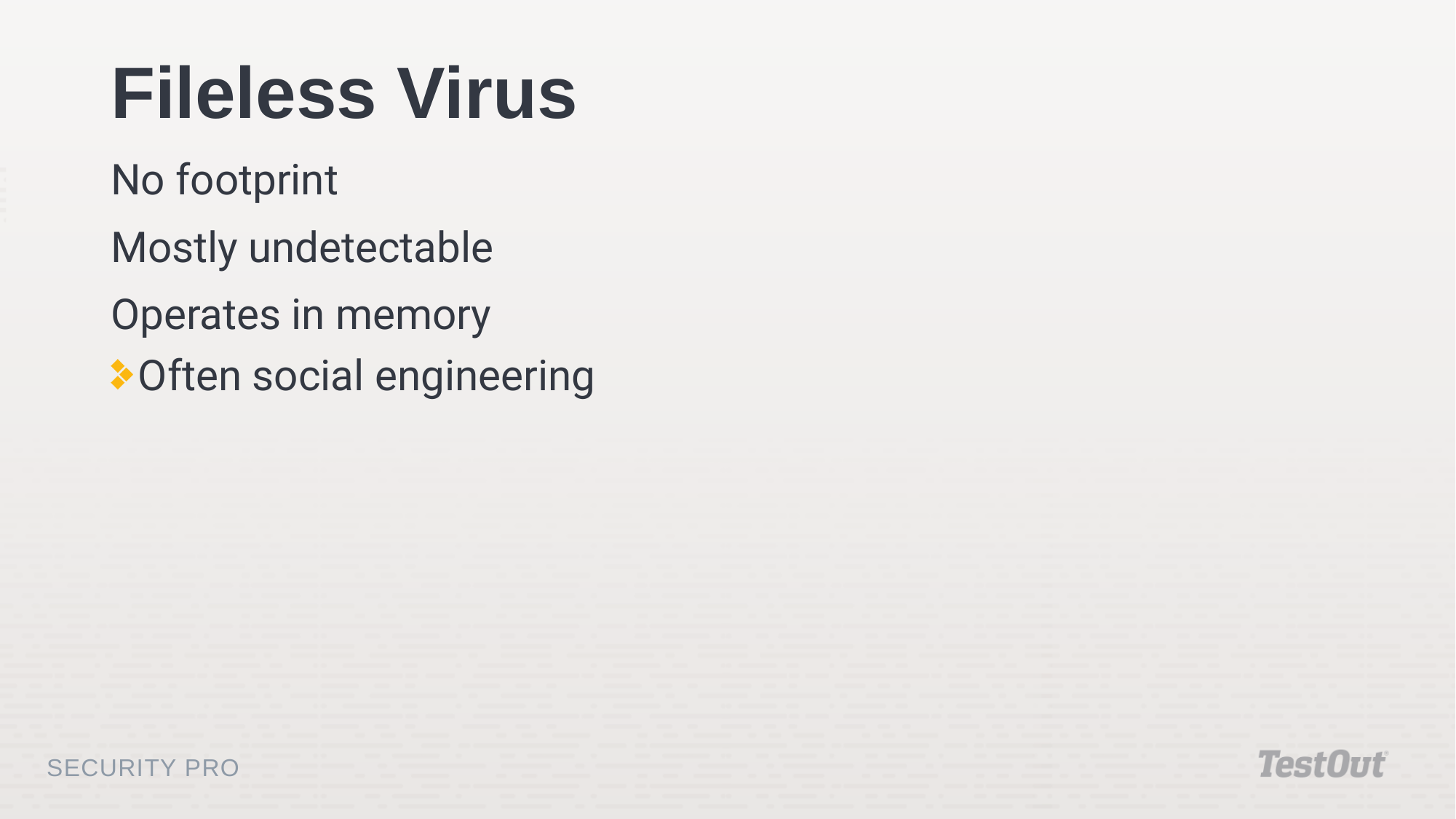

# Fileless Virus
No footprint
Mostly undetectable
Operates in memory
Often social engineering
Security Pro